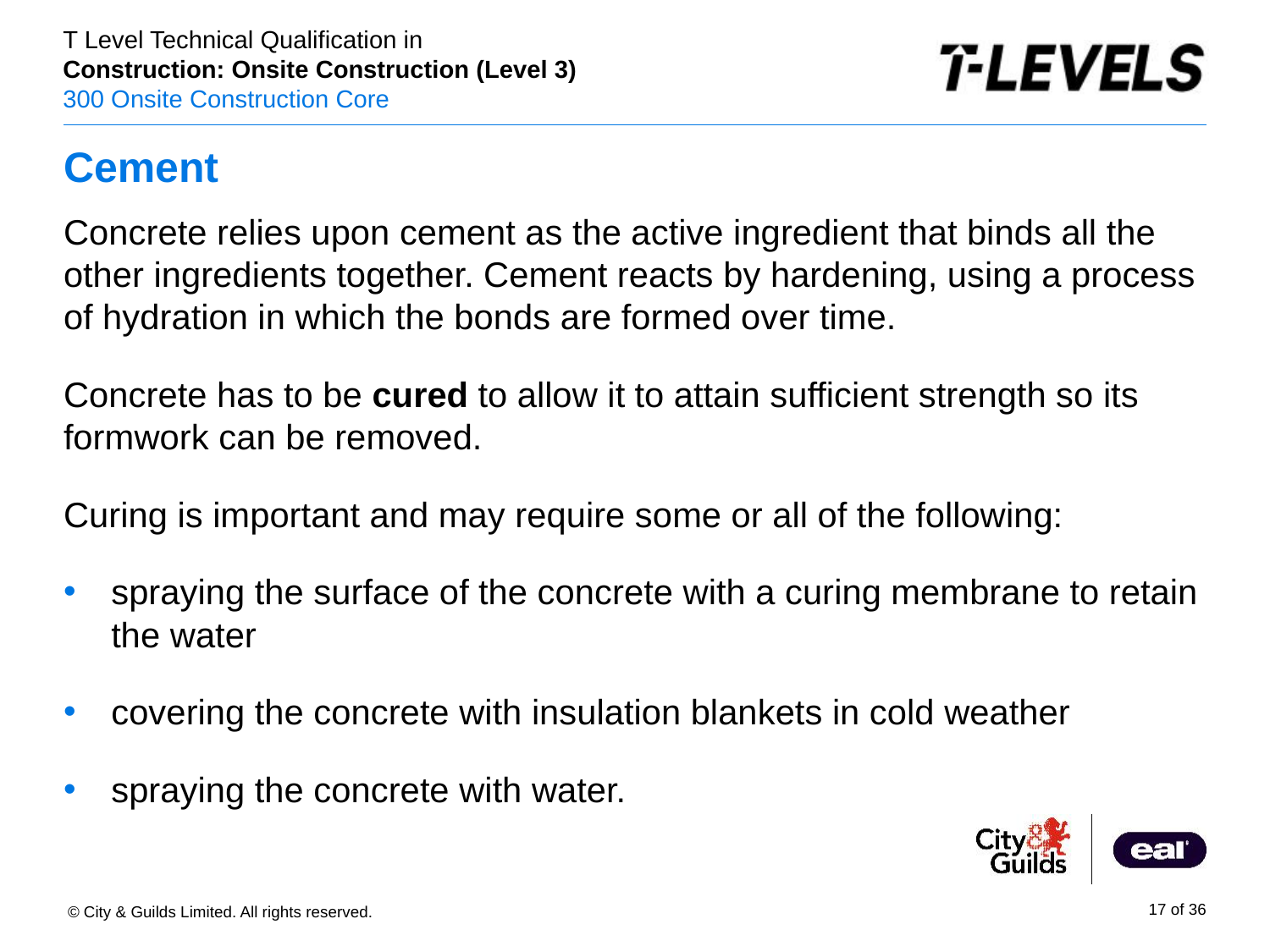

# Cement
Concrete relies upon cement as the active ingredient that binds all the other ingredients together. Cement reacts by hardening, using a process of hydration in which the bonds are formed over time.
Concrete has to be cured to allow it to attain sufficient strength so its formwork can be removed.
Curing is important and may require some or all of the following:
spraying the surface of the concrete with a curing membrane to retain the water
covering the concrete with insulation blankets in cold weather
spraying the concrete with water.